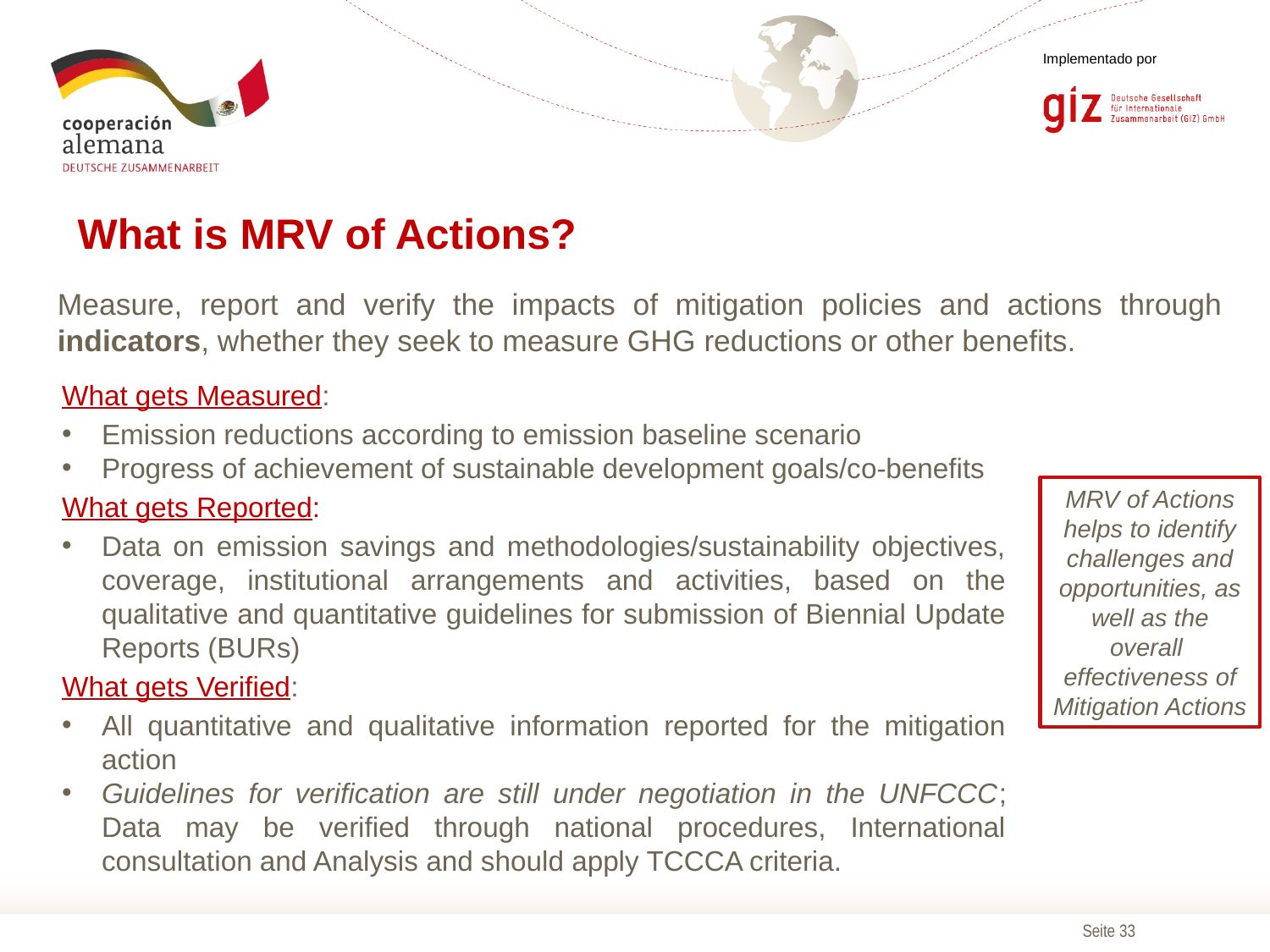

# What is MRV of Actions?
Measure, report and verify the impacts of mitigation policies and actions through indicators, whether they seek to measure GHG reductions or other benefits.
What gets Measured:
Emission reductions according to emission baseline scenario
Progress of achievement of sustainable development goals/co-benefits
What gets Reported:
Data on emission savings and methodologies/sustainability objectives, coverage, institutional arrangements and activities, based on the qualitative and quantitative guidelines for submission of Biennial Update Reports (BURs)
What gets Verified:
All quantitative and qualitative information reported for the mitigation action
Guidelines for verification are still under negotiation in the UNFCCC; Data may be verified through national procedures, International consultation and Analysis and should apply TCCCA criteria.
MRV of Actions helps to identify challenges and opportunities, as well as the overall  effectiveness of Mitigation Actions